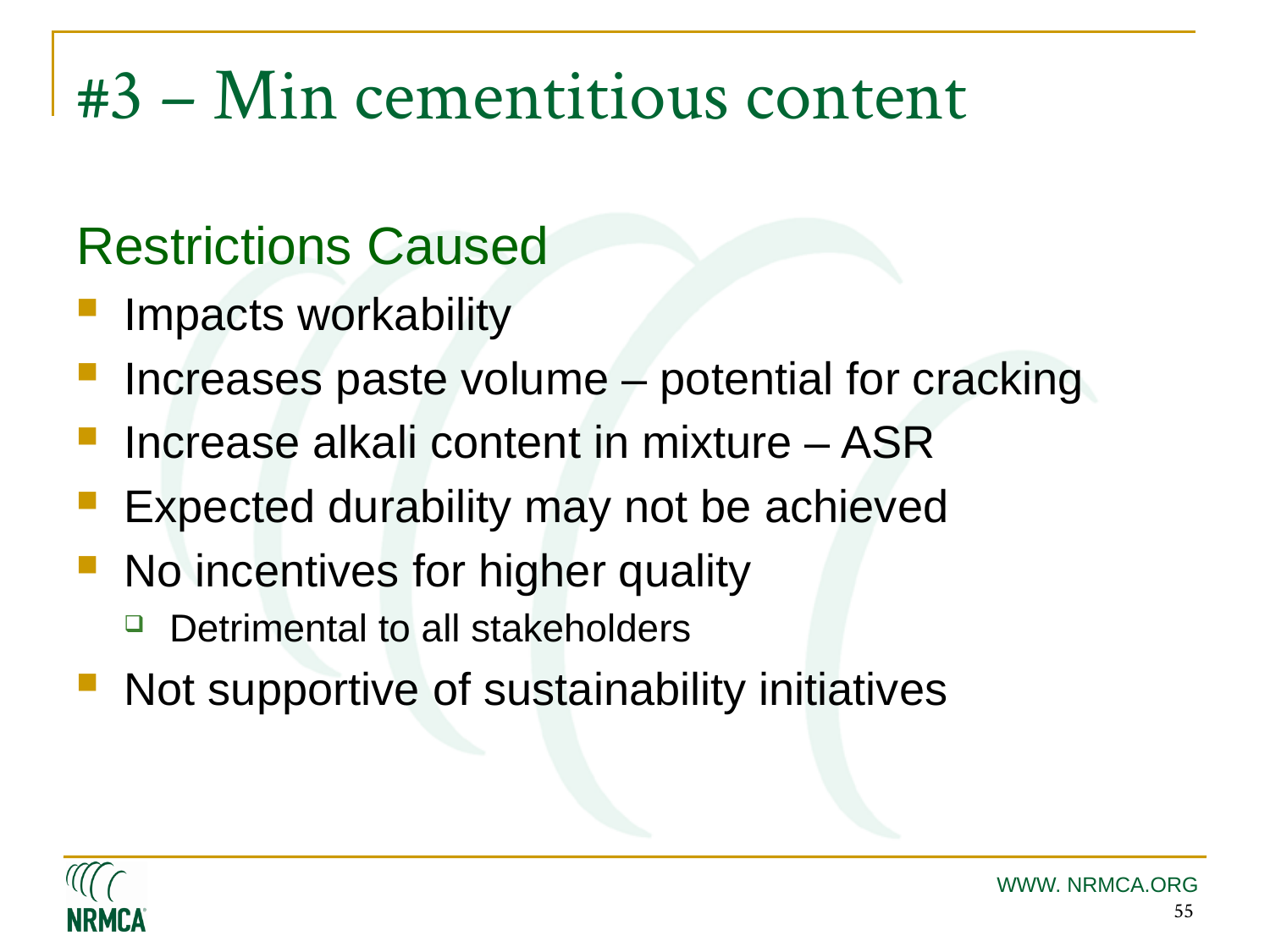

# #3 – Min cementitious content
Restrictions Caused
Impacts workability
Increases paste volume – potential for cracking
Increase alkali content in mixture – ASR
Expected durability may not be achieved
No incentives for higher quality
Detrimental to all stakeholders
Not supportive of sustainability initiatives
55